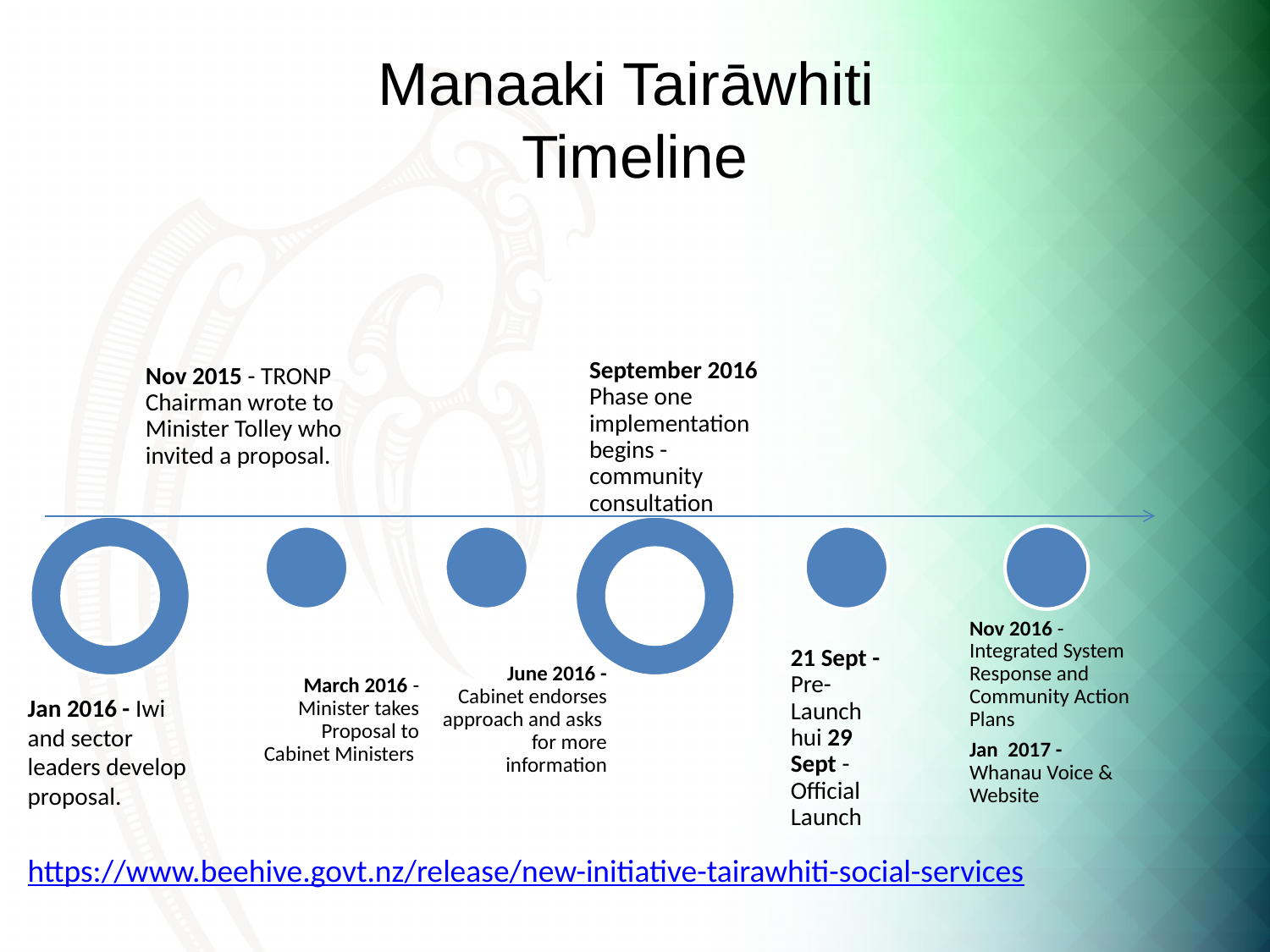

# Manaaki Tairāwhiti Timeline
Nov 2015 - TRONP Chairman wrote to Minister Tolley who invited a proposal.
March 2016 - Minister takes Proposal to Cabinet Ministers
June 2016 - Cabinet endorses approach and asks  for more information
September 2016  Phase one implementation begins - community consultation
21 Sept - Pre-Launch hui 29 Sept - Official Launch
Nov 2016 - Integrated System Response and Community Action Plans
Jan  2017 - Whanau Voice & Website
Jan 2016 - Iwi and sector leaders develop proposal.
https://www.beehive.govt.nz/release/new-initiative-tairawhiti-social-services